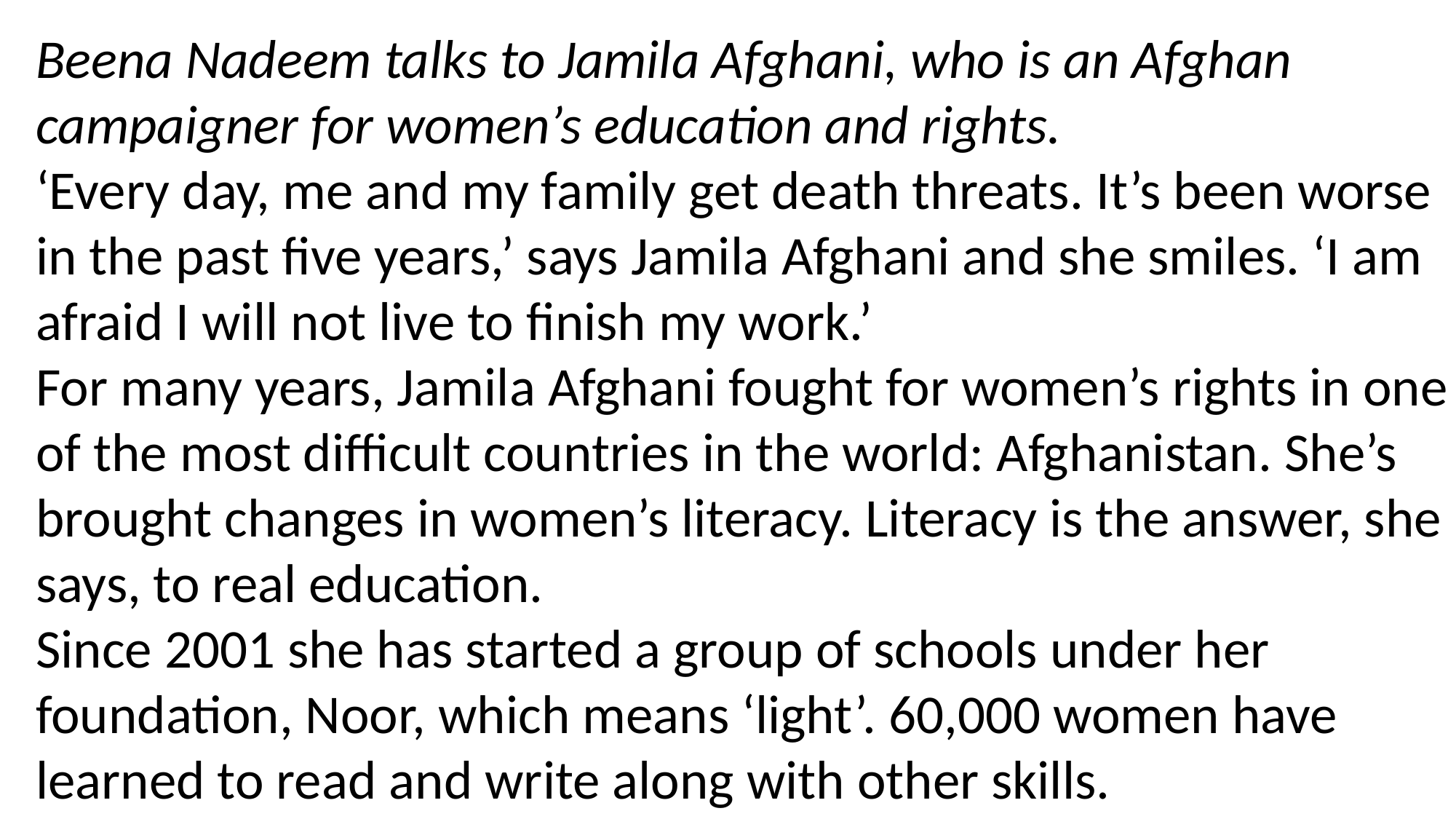

Beena Nadeem talks to Jamila Afghani, who is an Afghan campaigner for women’s education and rights.
‘Every day, me and my family get death threats. It’s been worse in the past five years,’ says Jamila Afghani and she smiles. ‘I am afraid I will not live to finish my work.’
For many years, Jamila Afghani fought for women’s rights in one of the most difficult countries in the world: Afghanistan. She’s brought changes in women’s literacy. Literacy is the answer, she says, to real education.
Since 2001 she has started a group of schools under her foundation, Noor, which means ‘light’. 60,000 women have learned to read and write along with other skills.
#